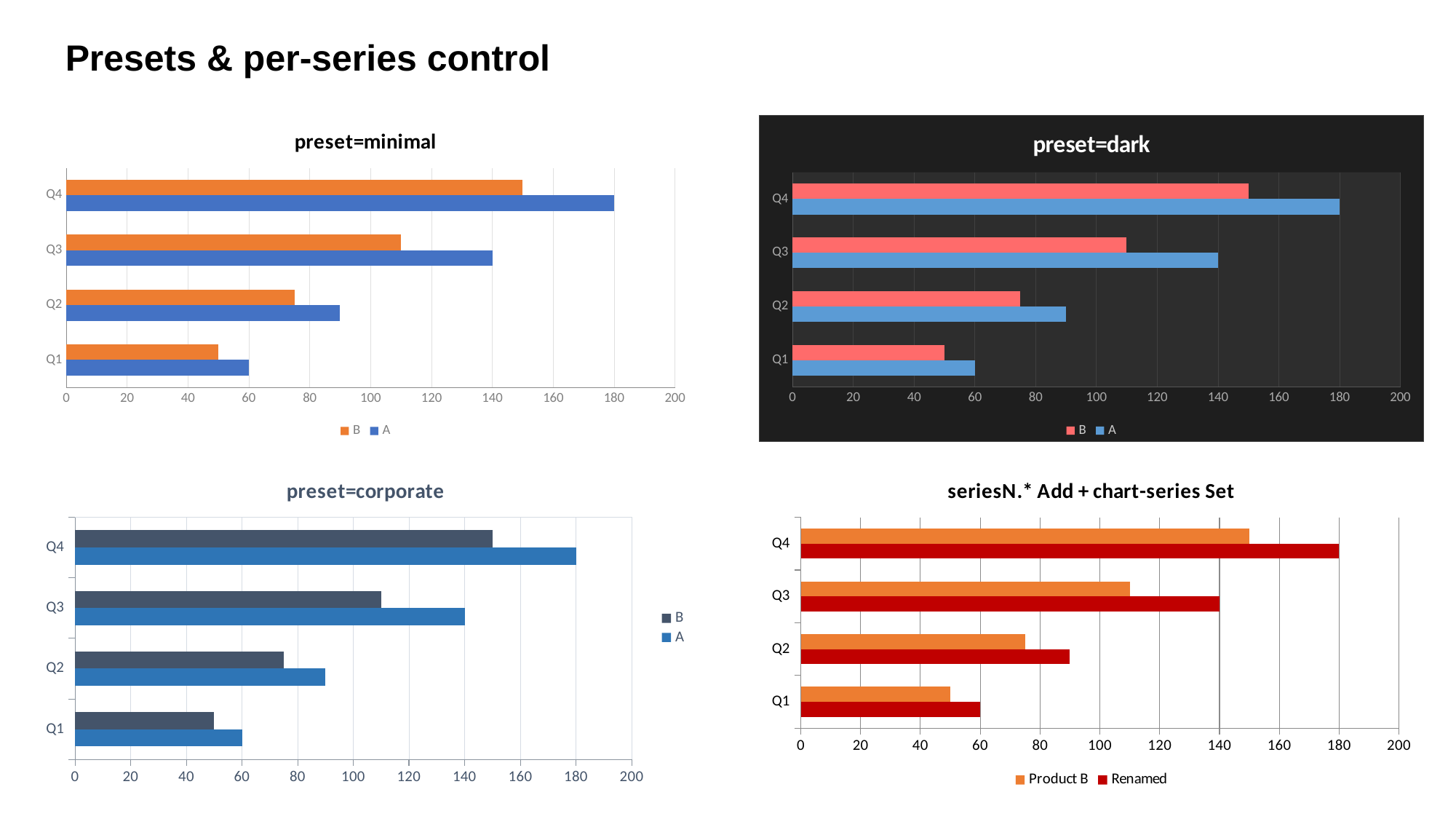

Presets & per-series control

### Chart: preset=minimal

| Category |  |  |
|---|---|---|
| Q1 | 60.0 | 50.0 |
| Q2 | 90.0 | 75.0 |
| Q3 | 140.0 | 110.0 |
| Q4 | 180.0 | 150.0 |

### Chart: preset=dark

| Category |  |  |
|---|---|---|
| Q1 | 60.0 | 50.0 |
| Q2 | 90.0 | 75.0 |
| Q3 | 140.0 | 110.0 |
| Q4 | 180.0 | 150.0 |

### Chart: preset=corporate

| Category |  |  |
|---|---|---|
| Q1 | 60.0 | 50.0 |
| Q2 | 90.0 | 75.0 |
| Q3 | 140.0 | 110.0 |
| Q4 | 180.0 | 150.0 |

### Chart: seriesN.* Add + chart-series Set

| Category |  |  |
|---|---|---|
| Q1 | 60.0 | 50.0 |
| Q2 | 90.0 | 75.0 |
| Q3 | 140.0 | 110.0 |
| Q4 | 180.0 | 150.0 |